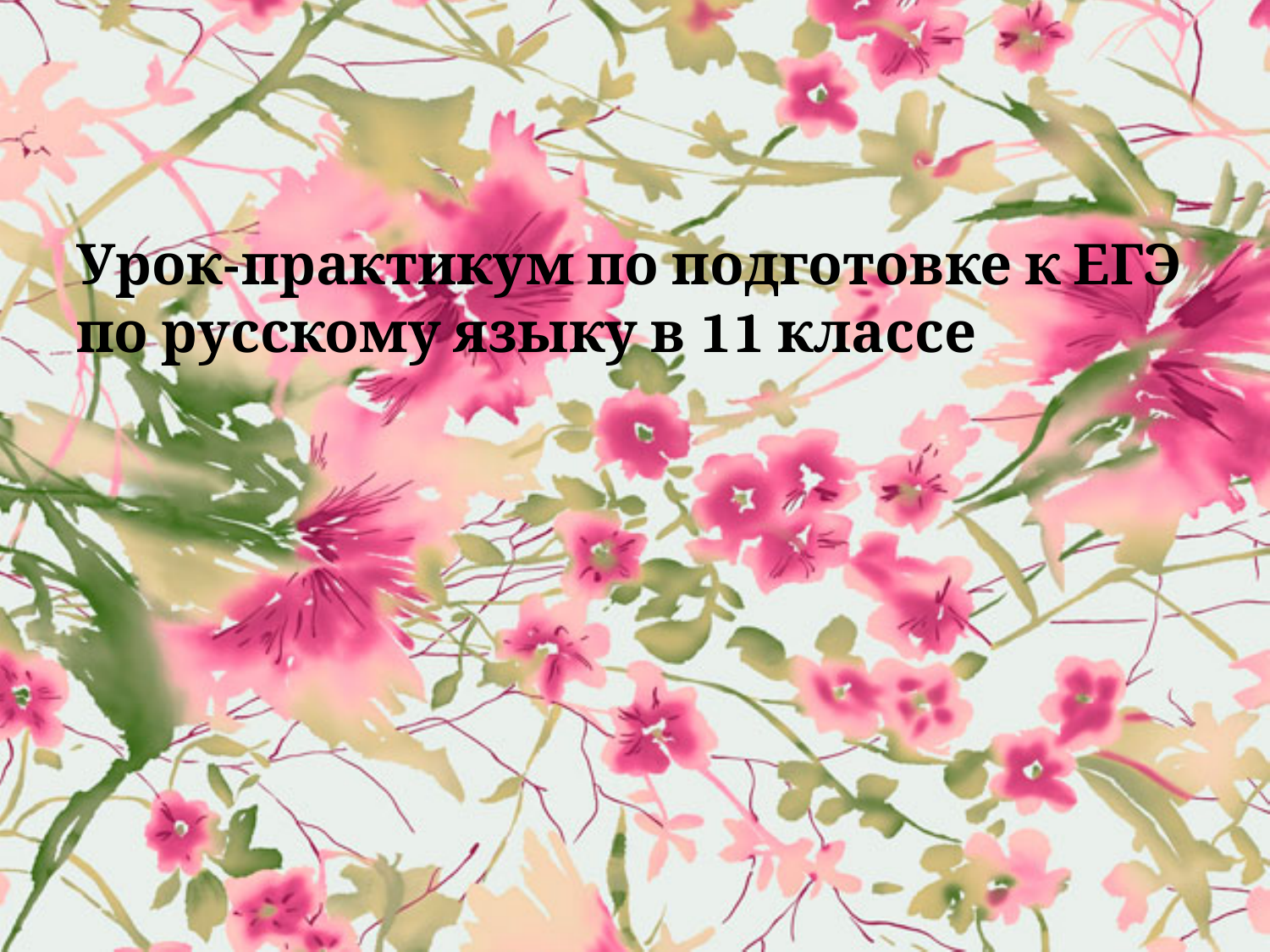

Урок-практикум по подготовке к ЕГЭ по русскому языку в 11 классе